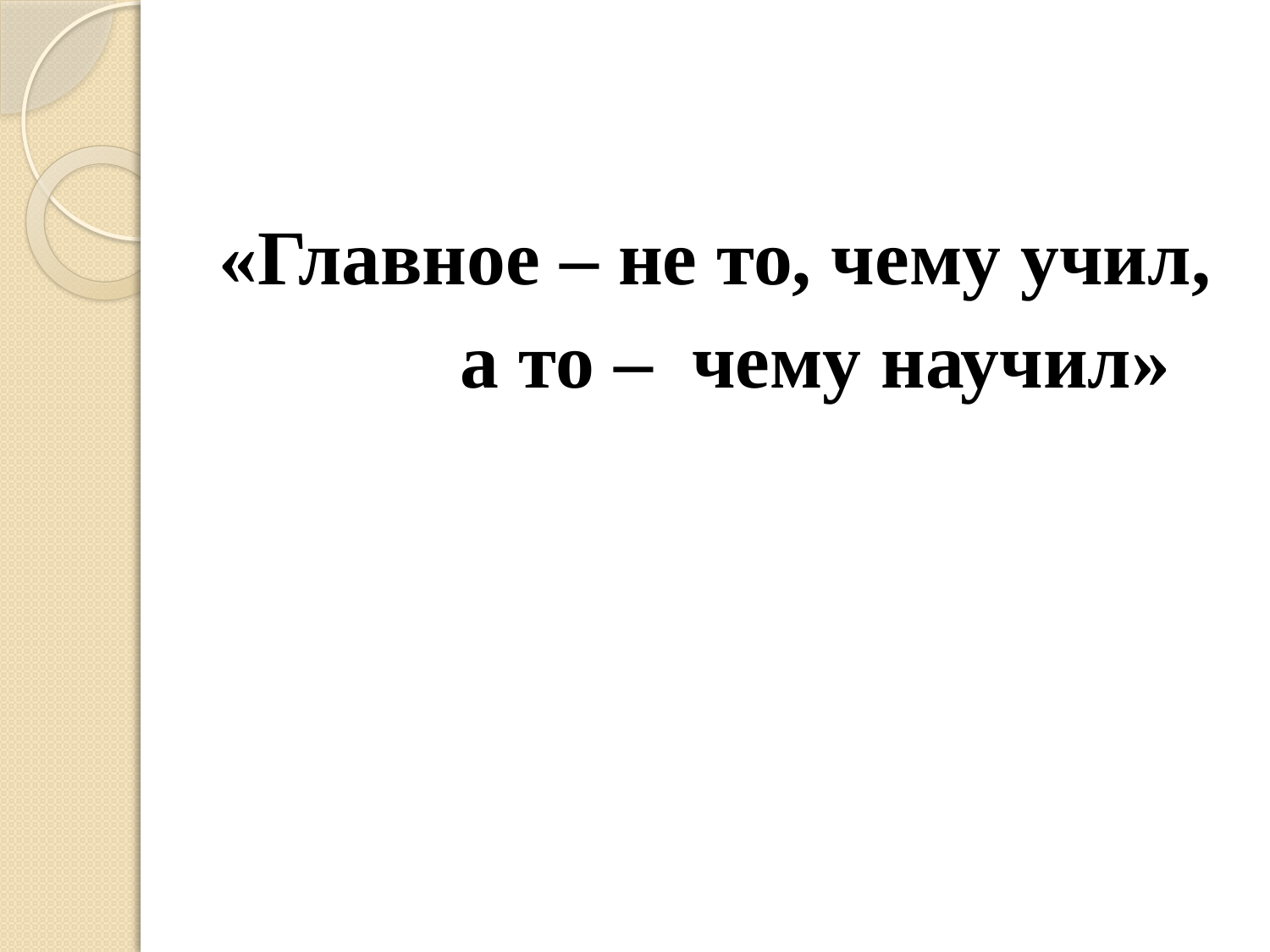

#
   «Главное – не то, чему учил,
                а то –  чему научил»